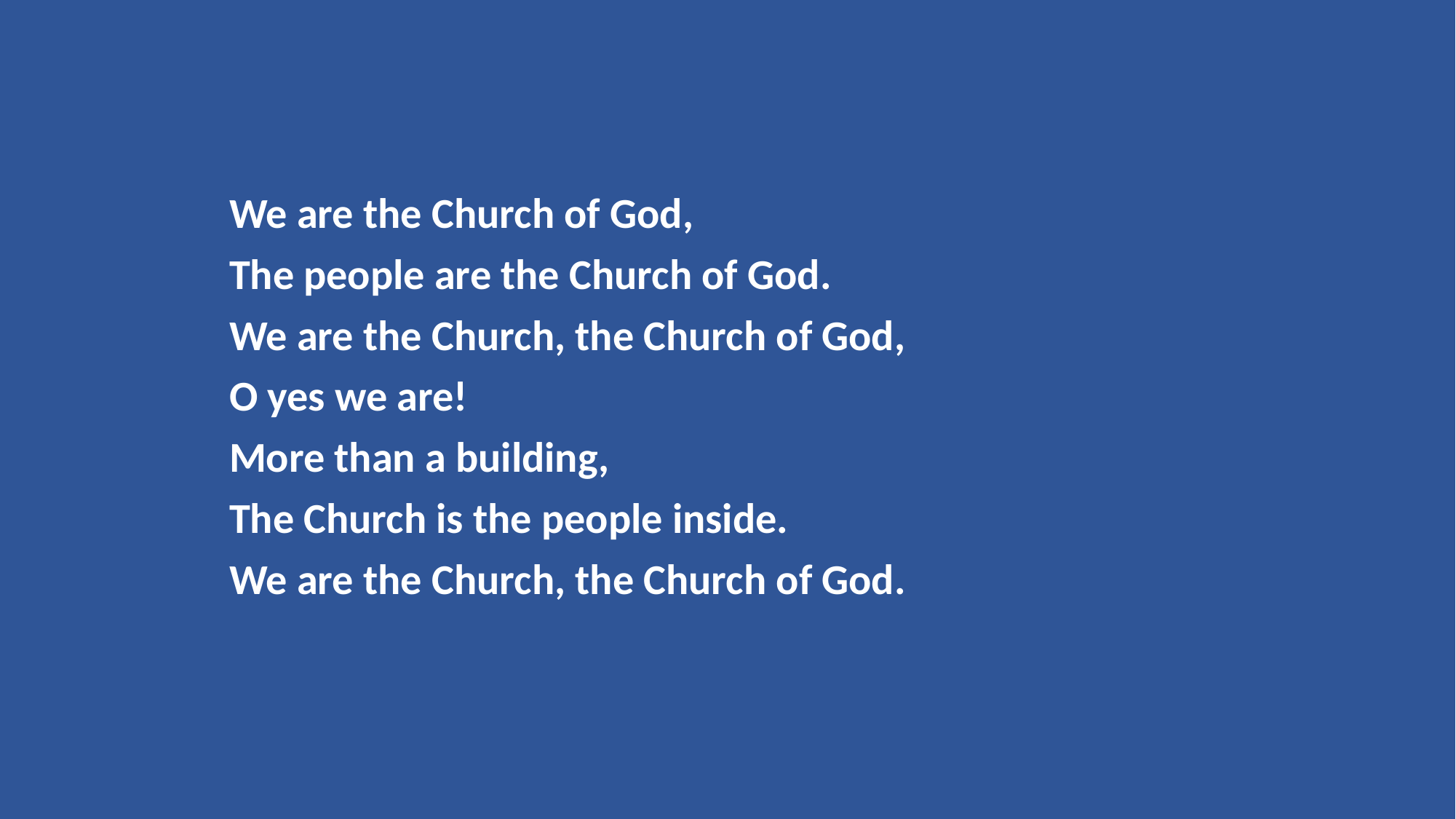

We are the Church of God,
The people are the Church of God.
We are the Church, the Church of God,
O yes we are!
More than a building,
The Church is the people inside.
We are the Church, the Church of God.